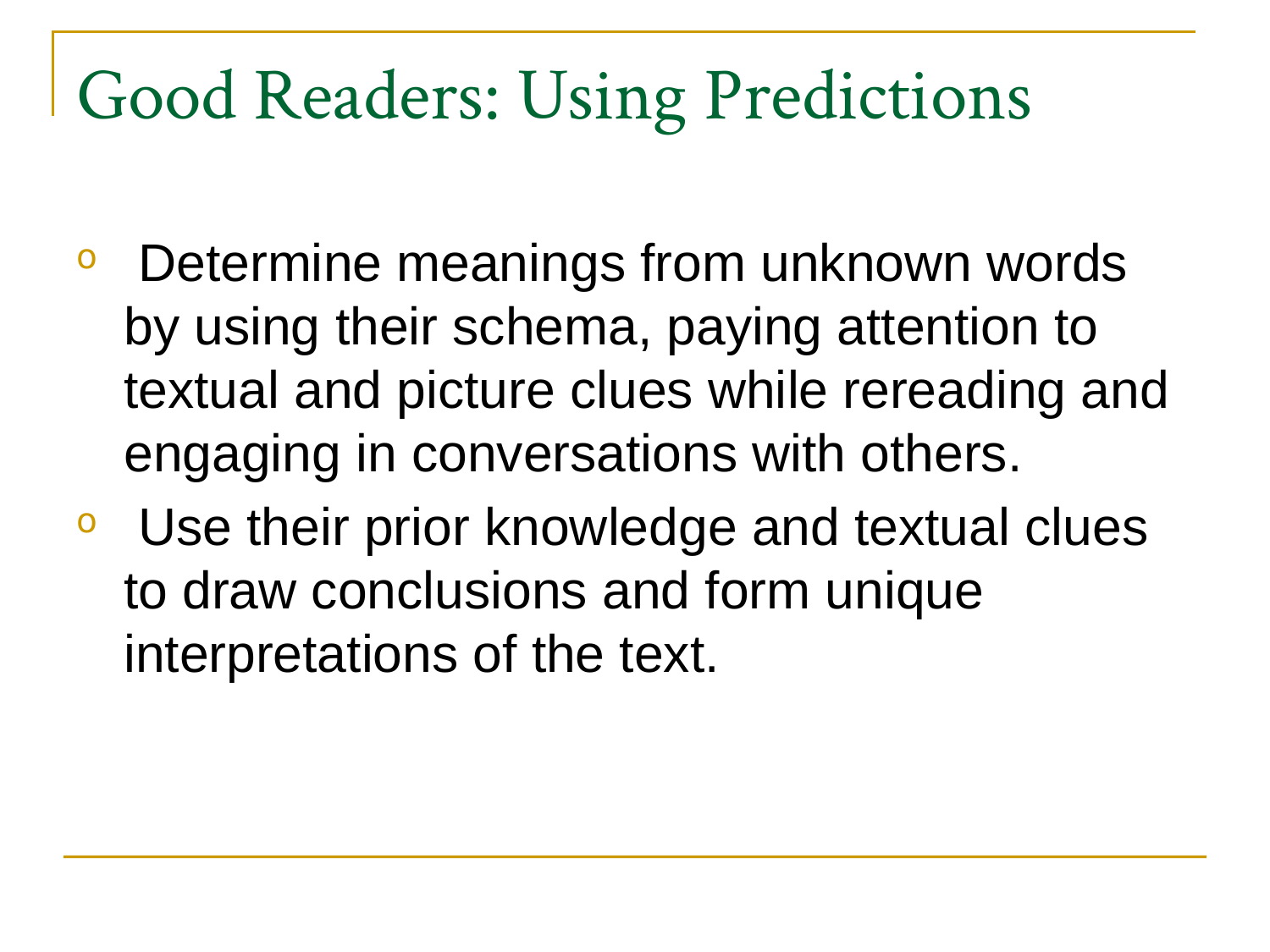

# Good Readers: Using Predictions
 Determine meanings from unknown words by using their schema, paying attention to textual and picture clues while rereading and engaging in conversations with others.
 Use their prior knowledge and textual clues to draw conclusions and form unique interpretations of the text.